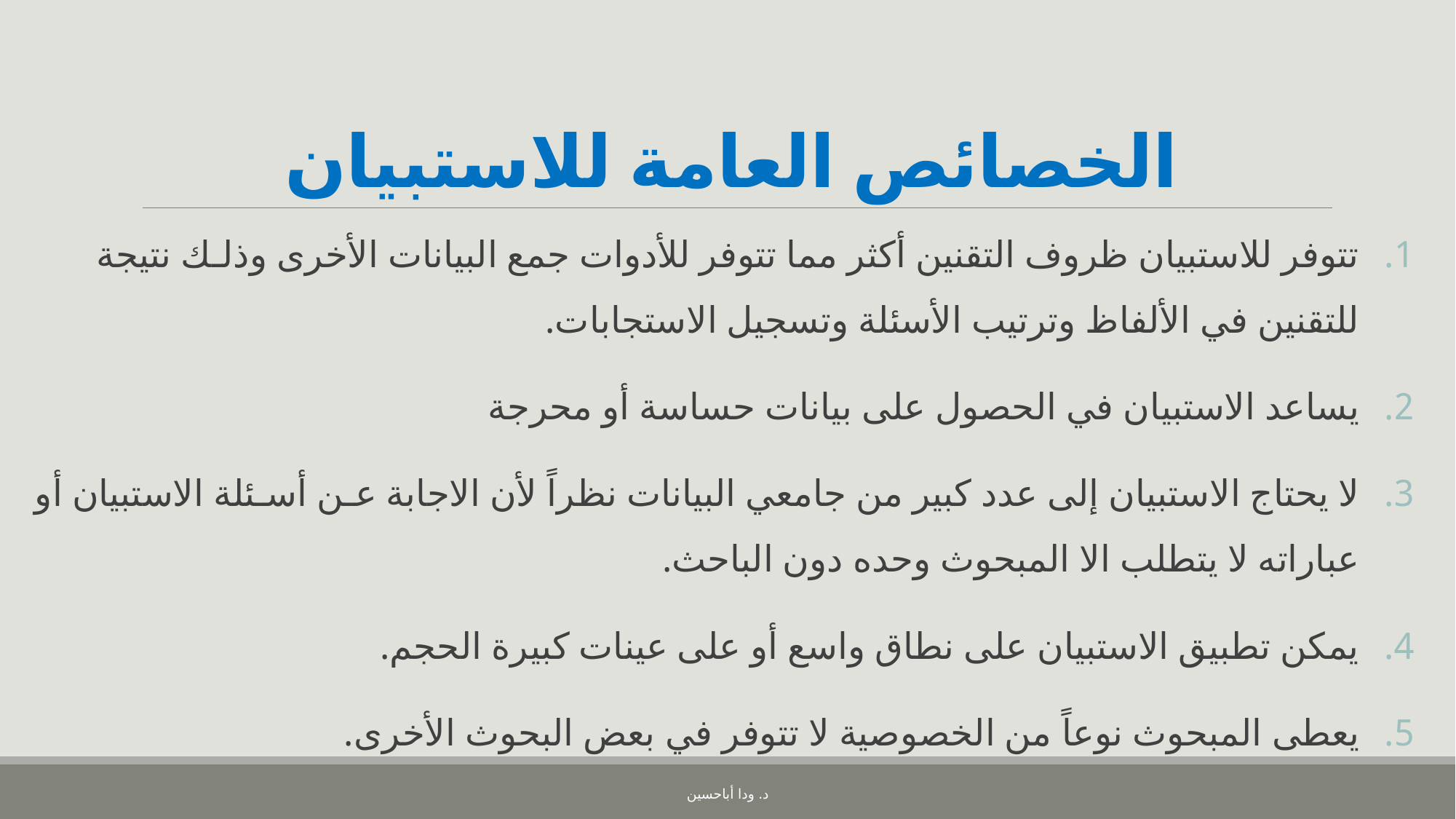

# الخصائص العامة للاستبيان
تتوفر للاستبيان ظروف التقنين أكثر مما تتوفر للأدوات جمع البيانات الأخرى وذلـك نتيجة للتقنين في الألفاظ وترتيب الأسئلة وتسجيل الاستجابات.
يساعد الاستبيان في الحصول على بيانات حساسة أو محرجة
لا يحتاج الاستبيان إلى عدد كبير من جامعي البيانات نظراً لأن الاجابة عـن أسـئلة الاستبيان أو عباراته لا يتطلب الا المبحوث وحده دون الباحث.
يمكن تطبيق الاستبيان على نطاق واسع أو على عينات كبيرة الحجم.
يعطى المبحوث نوعاً من الخصوصية لا تتوفر في بعض البحوث الأخرى.
د. ودا أباحسين